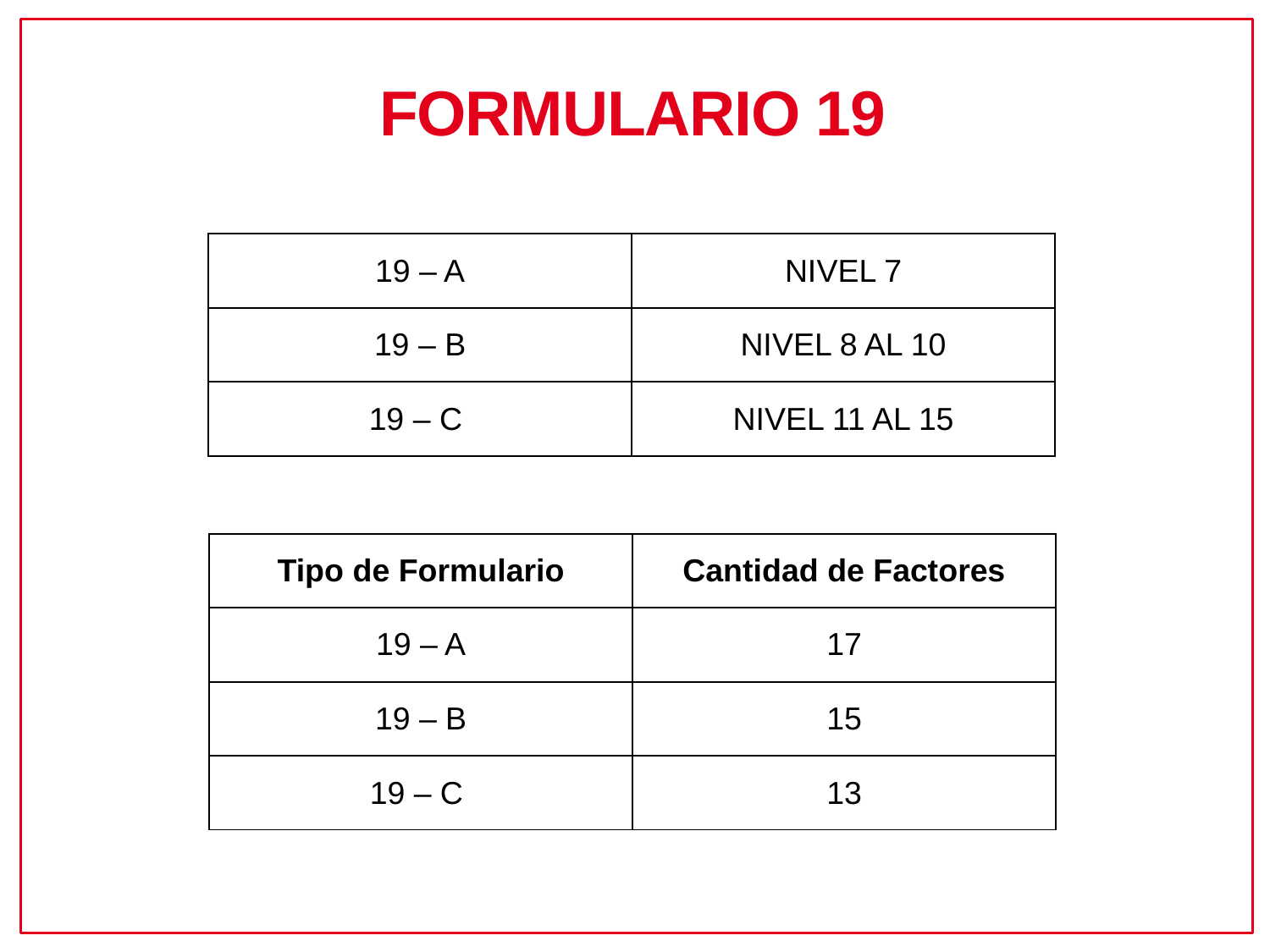

FORMULARIO 19
| 19 – A | NIVEL 7 |
| --- | --- |
| 19 – B | NIVEL 8 AL 10 |
| 19 – C | NIVEL 11 AL 15 |
| Tipo de Formulario | Cantidad de Factores |
| --- | --- |
| 19 – A | 17 |
| 19 – B | 15 |
| 19 – C | 13 |